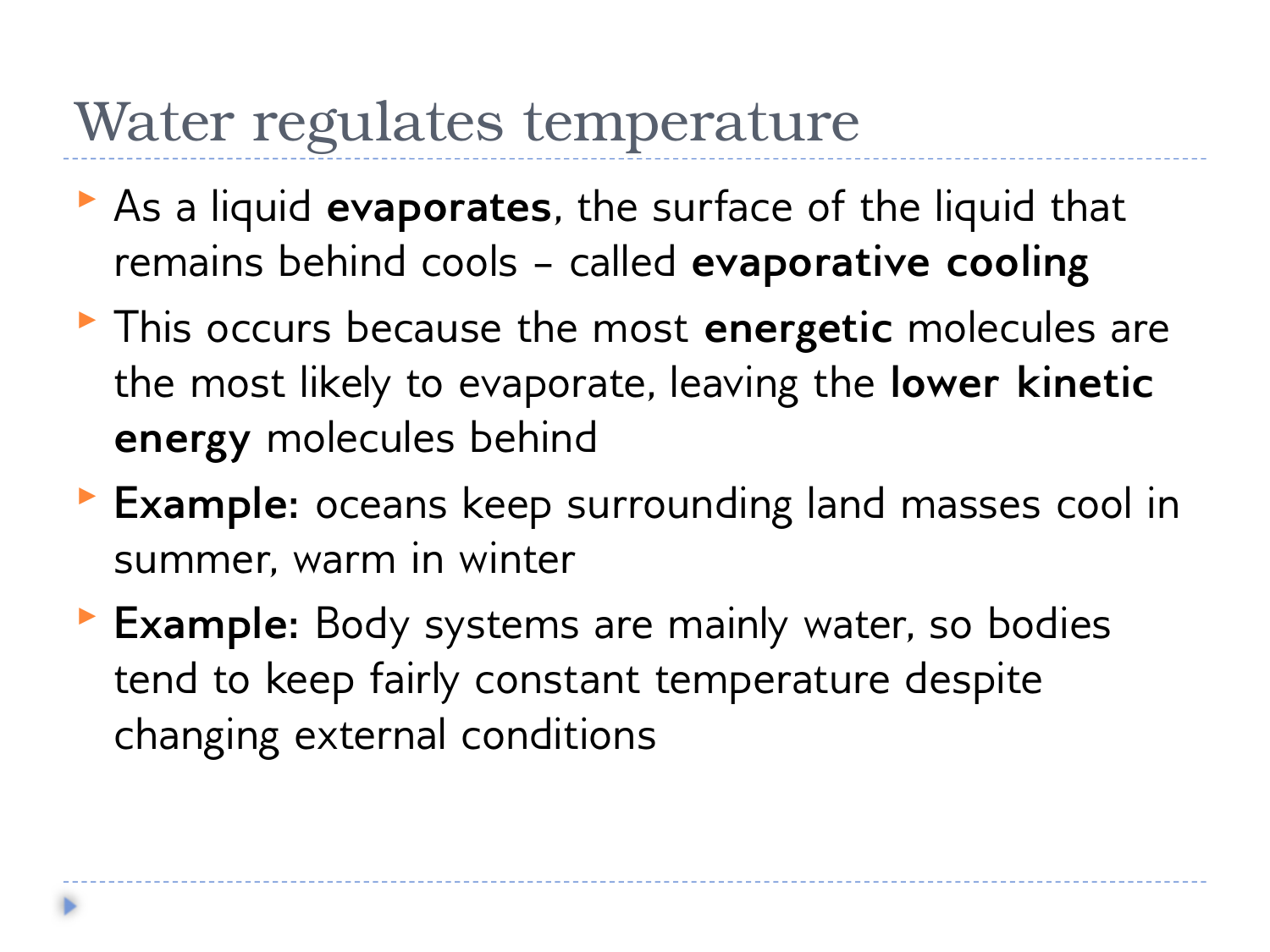

# Water regulates temperature
As a liquid evaporates, the surface of the liquid that remains behind cools – called evaporative cooling
This occurs because the most energetic molecules are the most likely to evaporate, leaving the lower kinetic energy molecules behind
Example: oceans keep surrounding land masses cool in summer, warm in winter
Example: Body systems are mainly water, so bodies tend to keep fairly constant temperature despite changing external conditions